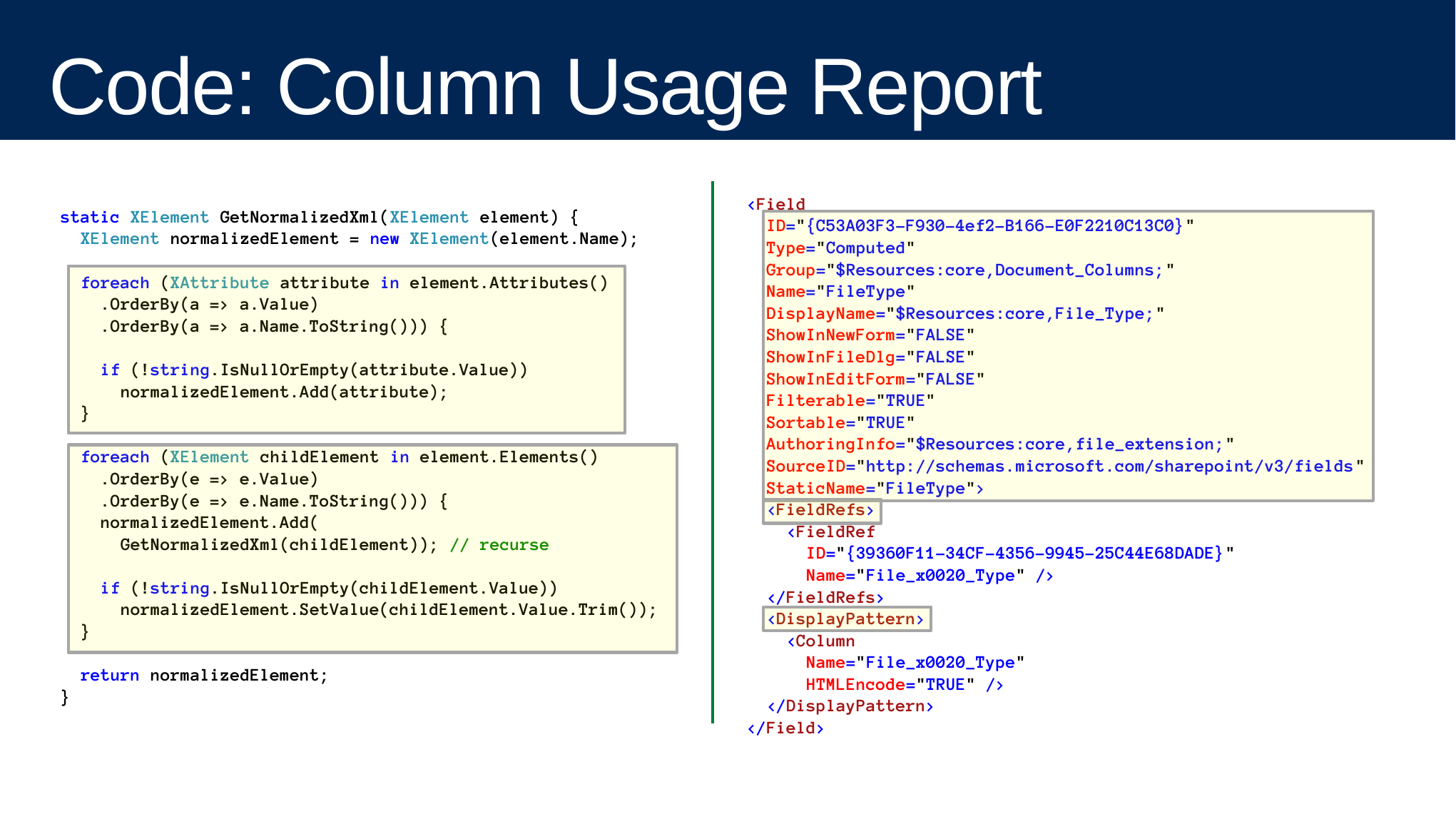

# Code: Column Usage Report

<Field
  ID="{C53A03F3-F930-4ef2-B166-E0F2210C13C0}"
  Type="Computed"
  Group="$Resources:core,Document_Columns;"
  Name="FileType"
  DisplayName="$Resources:core,File_Type;"
  ShowInNewForm="FALSE"
  ShowInFileDlg="FALSE"
  ShowInEditForm="FALSE"
  Filterable="TRUE"
  Sortable="TRUE"
  AuthoringInfo="$Resources:core,file_extension;"
  SourceID="http://schemas.microsoft.com/sharepoint/v3/fields"
  StaticName="FileType">
  <FieldRefs>
    <FieldRef
      ID="{39360F11-34CF-4356-9945-25C44E68DADE}"
      Name="File_x0020_Type" />
  </FieldRefs>
  <DisplayPattern>
    <Column
      Name="File_x0020_Type"
      HTMLEncode="TRUE" />
  </DisplayPattern>
</Field>

static XElement GetNormalizedXml(XElement element) {
  XElement normalizedElement = new XElement(element.Name);

  foreach (XAttribute attribute in element.Attributes()
    .OrderBy(a => a.Value)
    .OrderBy(a => a.Name.ToString())) {

    if (!string.IsNullOrEmpty(attribute.Value))
      normalizedElement.Add(attribute);
  }

  foreach (XElement childElement in element.Elements()
    .OrderBy(e => e.Value)
    .OrderBy(e => e.Name.ToString())) {
    normalizedElement.Add(
      GetNormalizedXml(childElement)); // recurse

    if (!string.IsNullOrEmpty(childElement.Value))
      normalizedElement.SetValue(childElement.Value.Trim());
  }

  return normalizedElement;
}